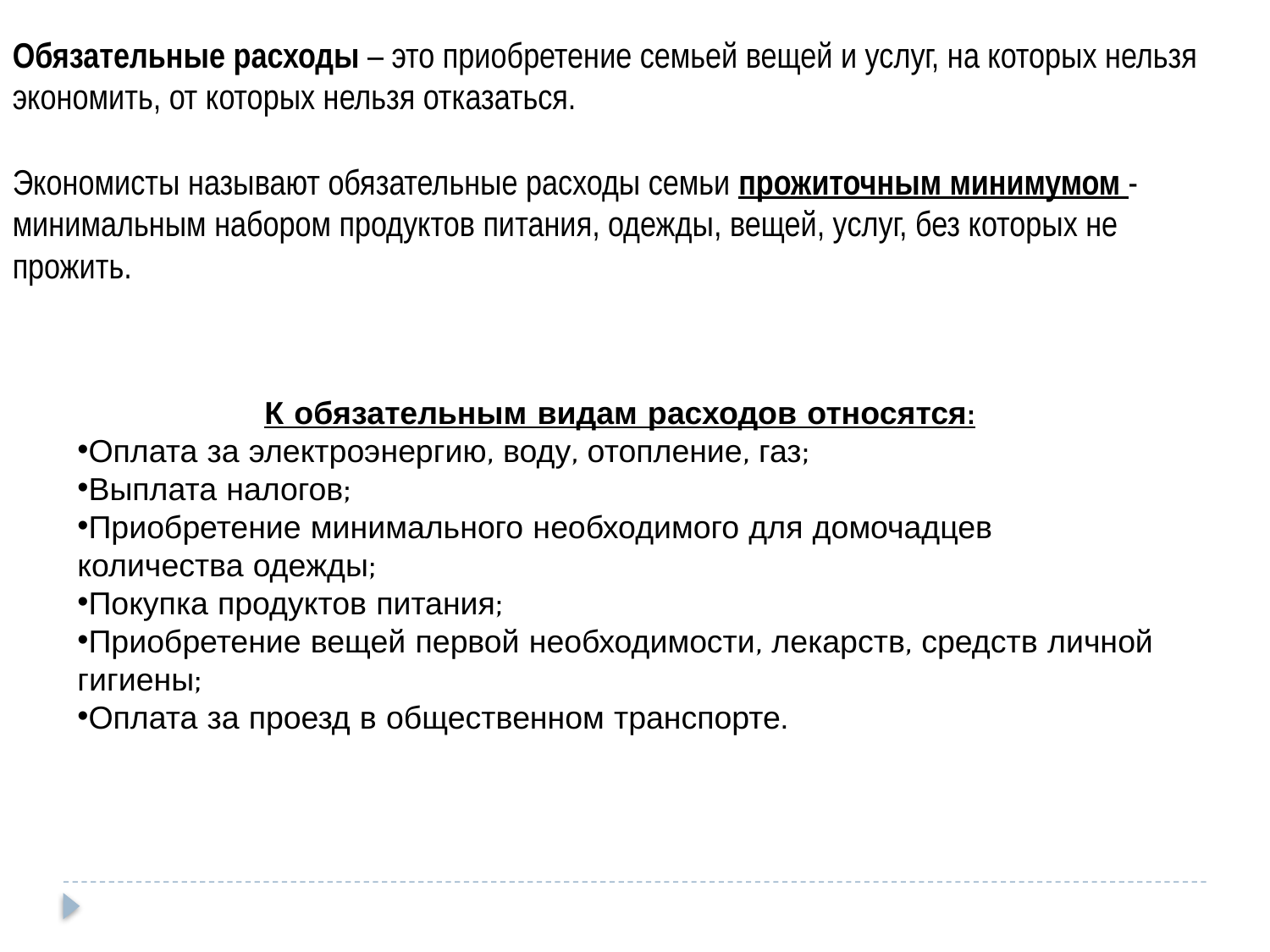

Обязательные расходы – это приобретение семьей вещей и услуг, на которых нельзя экономить, от которых нельзя отказаться.

Экономисты называют обязательные расходы семьи прожиточным минимумом - минимальным набором продуктов питания, одежды, вещей, услуг, без которых не прожить.
К обязательным видам расходов относятся:
Оплата за электроэнергию, воду, отопление, газ;
Выплата налогов;
Приобретение минимального необходимого для домочадцев количества одежды;
Покупка продуктов питания;
Приобретение вещей первой необходимости, лекарств, средств личной гигиены;
Оплата за проезд в общественном транспорте.